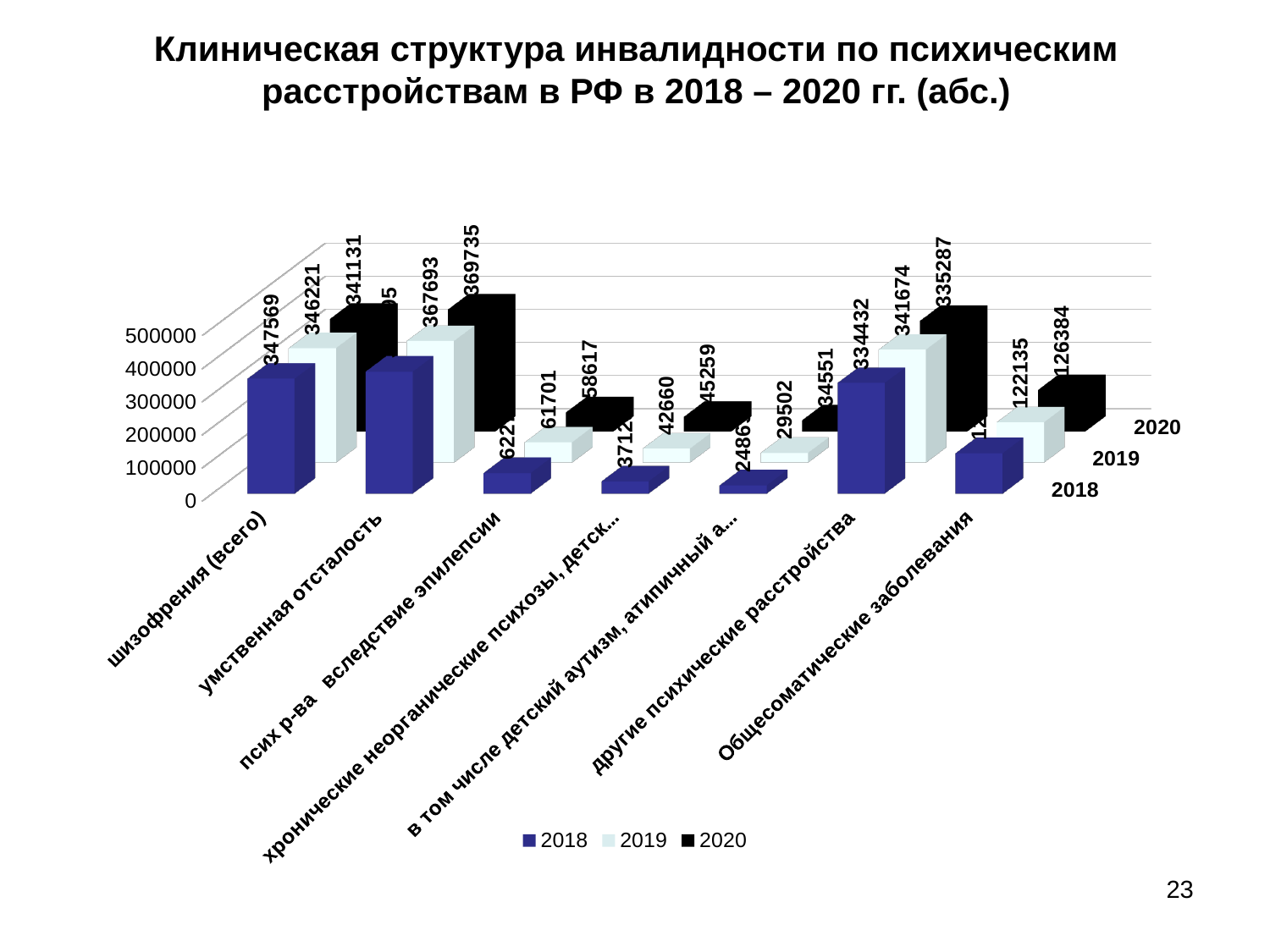

# Клиническая структура инвалидности по психическим расстройствам в РФ в 2018 – 2020 гг. (абс.)

[unsupported chart]

23